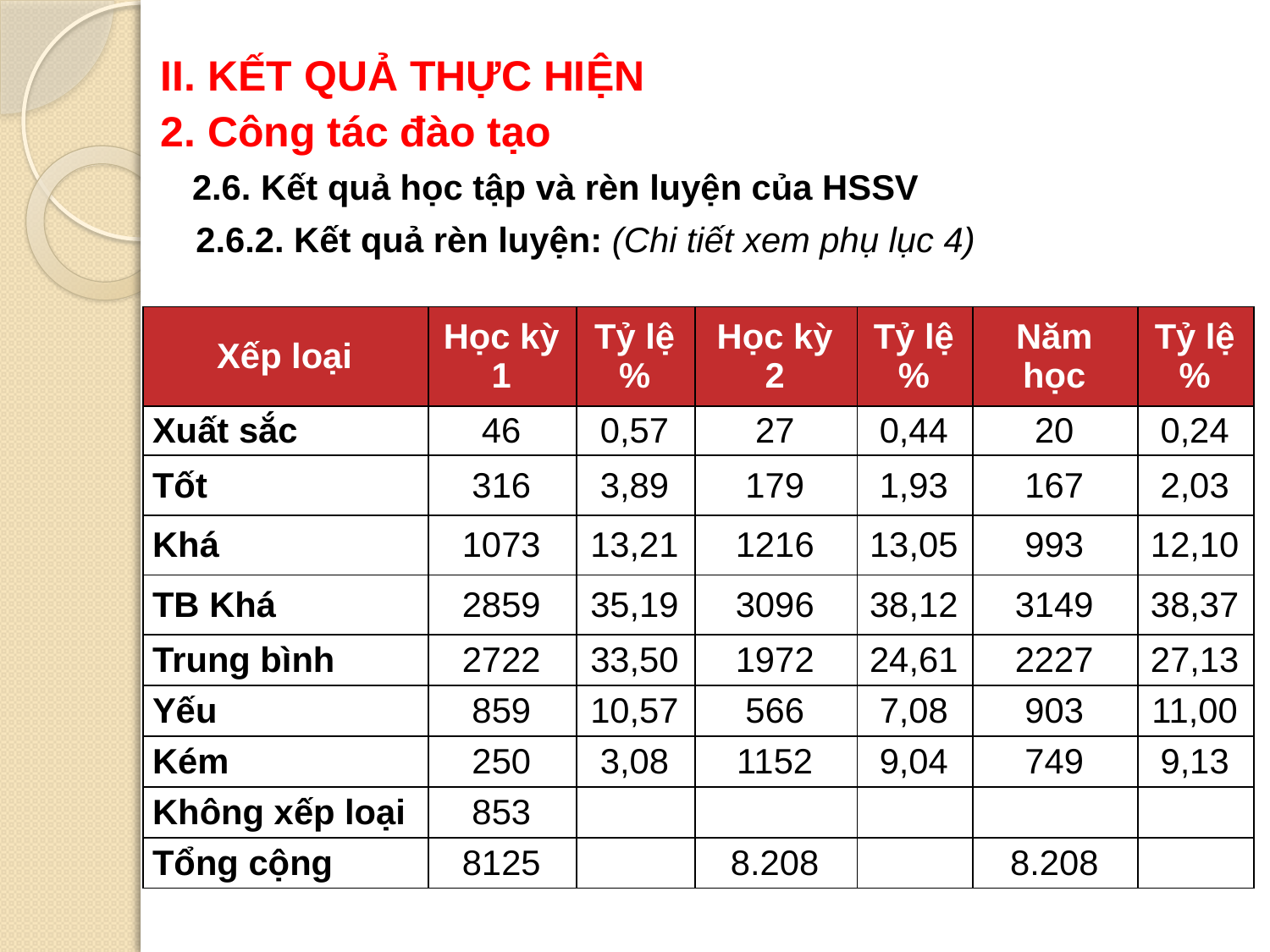

II. KẾT QUẢ THỰC HIỆN
2. Công tác đào tạo
2.6. Kết quả học tập và rèn luyện của HSSV
2.6.2. Kết quả rèn luyện: (Chi tiết xem phụ lục 4)
| Xếp loại | Học kỳ 1 | Tỷ lệ % | Học kỳ 2 | Tỷ lệ % | Năm học | Tỷ lệ % |
| --- | --- | --- | --- | --- | --- | --- |
| Xuất sắc | 46 | 0,57 | 27 | 0,44 | 20 | 0,24 |
| Tốt | 316 | 3,89 | 179 | 1,93 | 167 | 2,03 |
| Khá | 1073 | 13,21 | 1216 | 13,05 | 993 | 12,10 |
| TB Khá | 2859 | 35,19 | 3096 | 38,12 | 3149 | 38,37 |
| Trung bình | 2722 | 33,50 | 1972 | 24,61 | 2227 | 27,13 |
| Yếu | 859 | 10,57 | 566 | 7,08 | 903 | 11,00 |
| Kém | 250 | 3,08 | 1152 | 9,04 | 749 | 9,13 |
| Không xếp loại | 853 |  |  |  |  |  |
| Tổng cộng | 8125 |  | 8.208 |  | 8.208 |  |